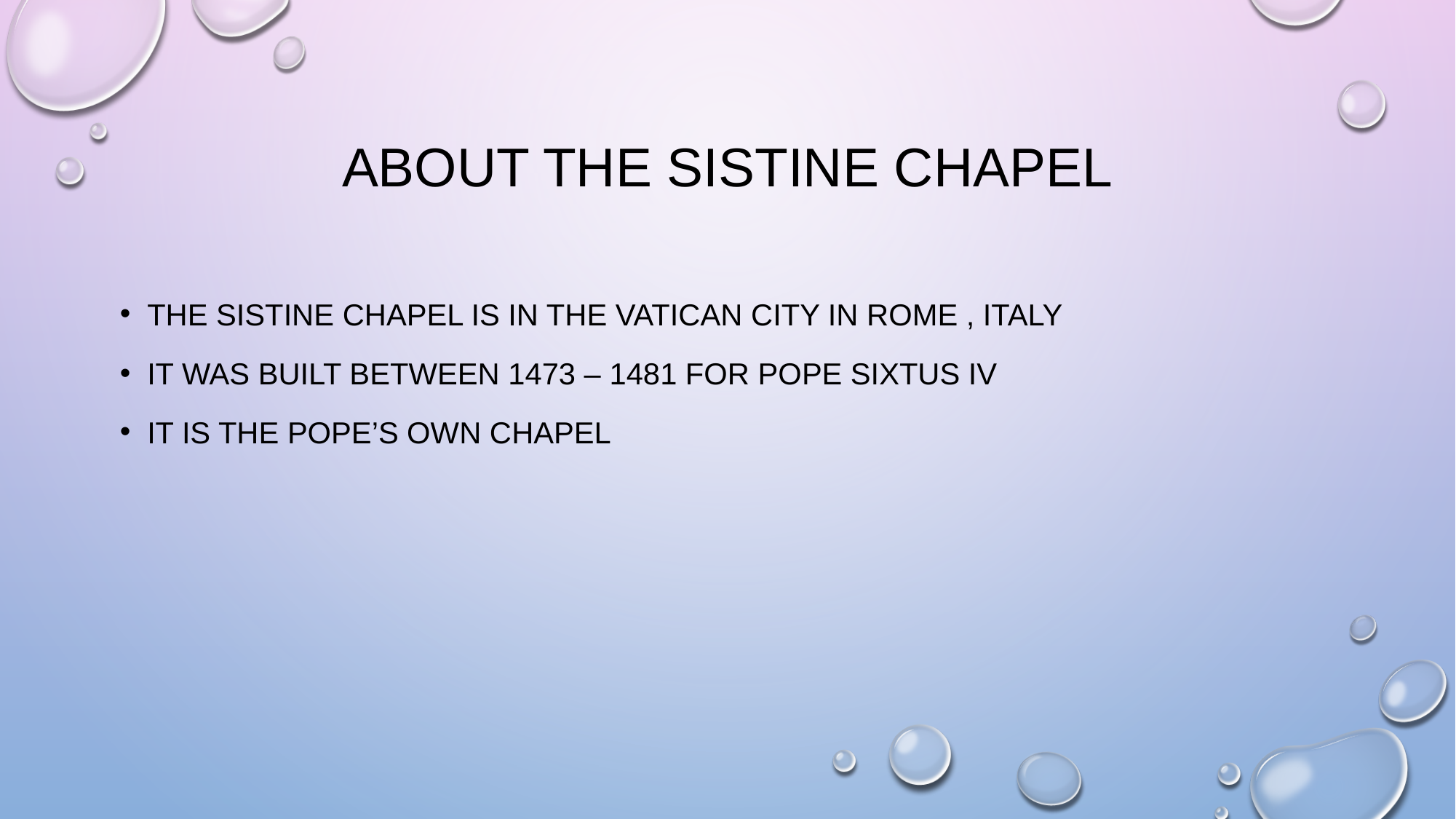

# About the Sistine chapel
The Sistine chapel is in the Vatican city in Rome , Italy
It was built between 1473 – 1481 for pope Sixtus IV
It is the pope’s own chapel